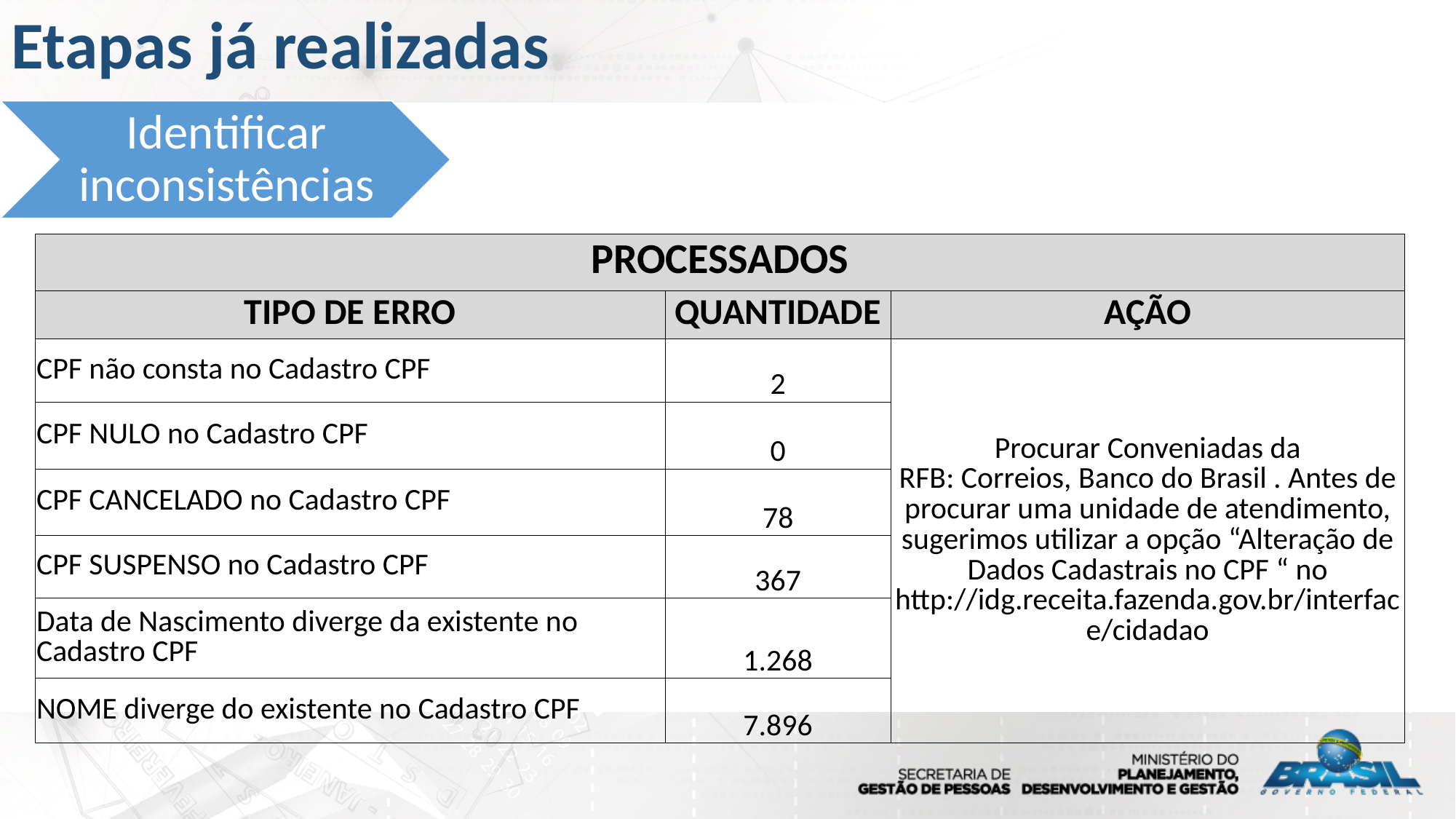

Etapas já realizadas

Identificar inconsistências
| PROCESSADOS |  |  |
| --- | --- | --- |
| TIPO DE ERRO | QUANTIDADE | AÇÃO |
| CPF não consta no Cadastro CPF | 2 | Procurar Conveniadas da RFB: Correios, Banco do Brasil . Antes de procurar uma unidade de atendimento, sugerimos utilizar a opção “Alteração de Dados Cadastrais no CPF “ no http://idg.receita.fazenda.gov.br/interface/cidadao |
| CPF NULO no Cadastro CPF | 0 |  |
| CPF CANCELADO no Cadastro CPF | 78 |  |
| CPF SUSPENSO no Cadastro CPF | 367 |  |
| Data de Nascimento diverge da existente no Cadastro CPF | 1.268 |  |
| NOME diverge do existente no Cadastro CPF | 7.896 |  |